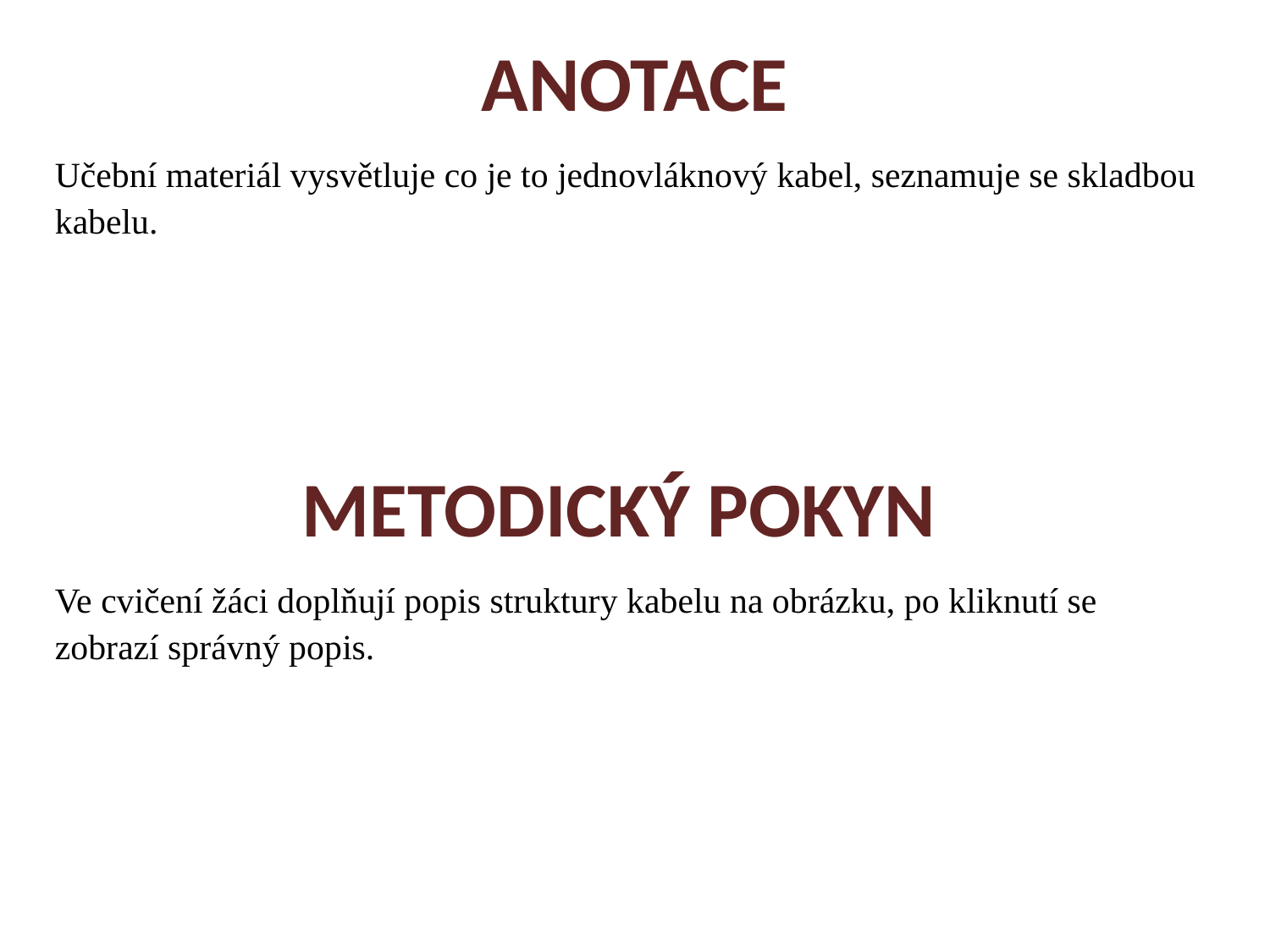

ANOTACE
Učební materiál vysvětluje co je to jednovláknový kabel, seznamuje se skladbou kabelu.
METODICKÝ POKYN
Ve cvičení žáci doplňují popis struktury kabelu na obrázku, po kliknutí se zobrazí správný popis.